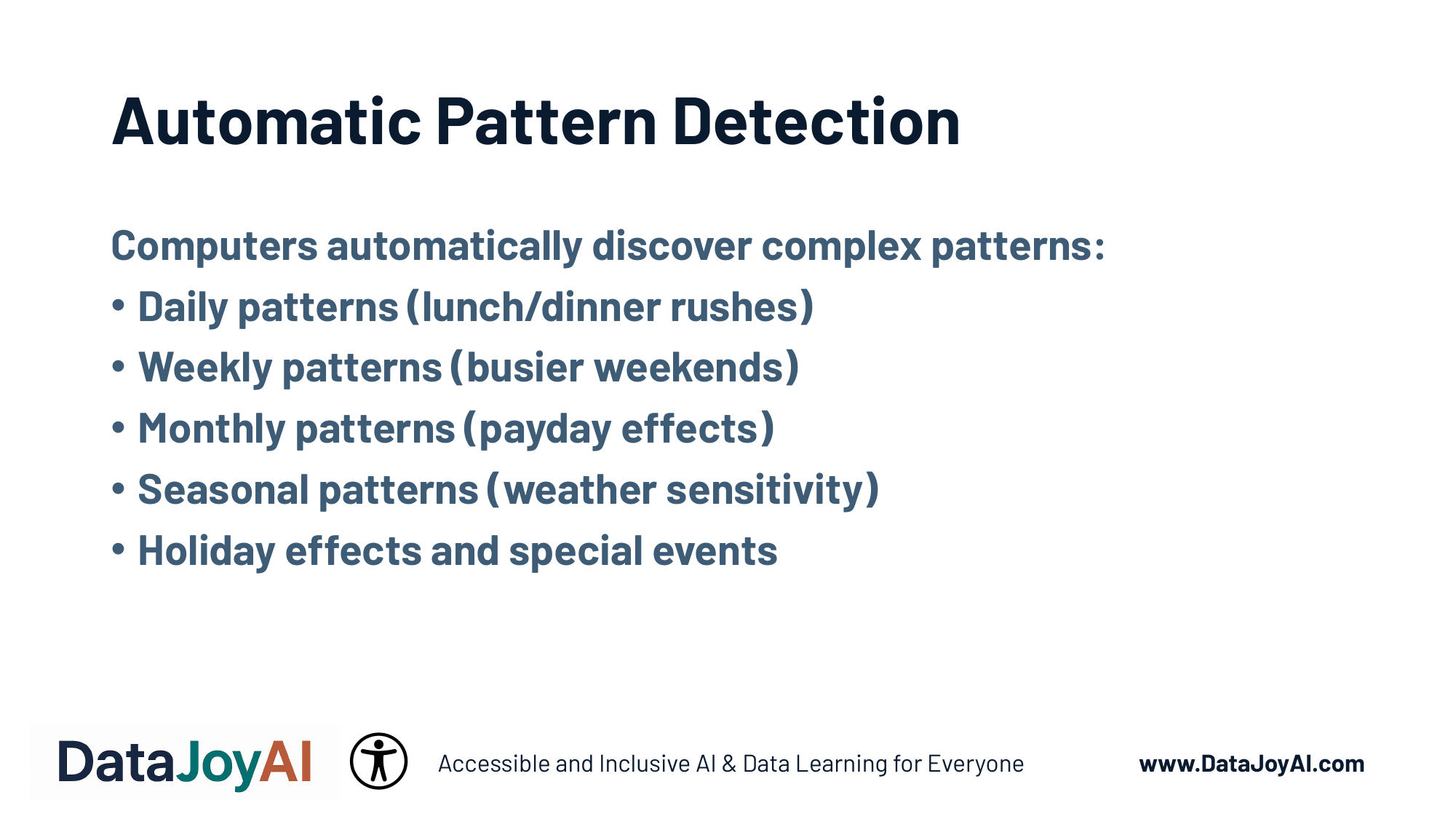

# Automatic Pattern Detection
Computers automatically discover complex patterns:
Daily patterns (lunch/dinner rushes)
Weekly patterns (busier weekends)
Monthly patterns (payday effects)
Seasonal patterns (weather sensitivity)
Holiday effects and special events